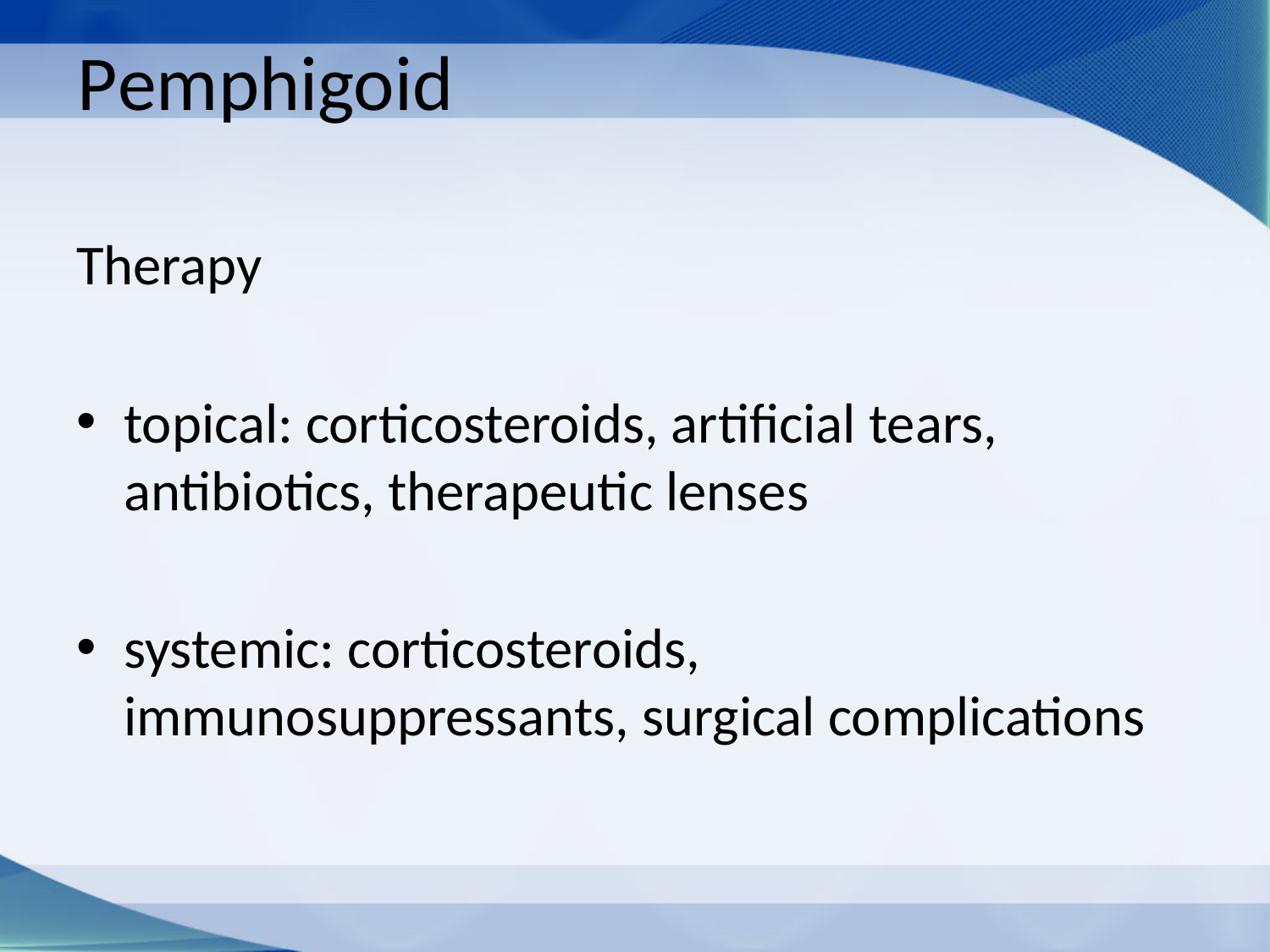

# Pemphigoid
Therapy

topical: corticosteroids, artificial tears, antibiotics, therapeutic lenses

systemic: corticosteroids, immunosuppressants, surgical complications